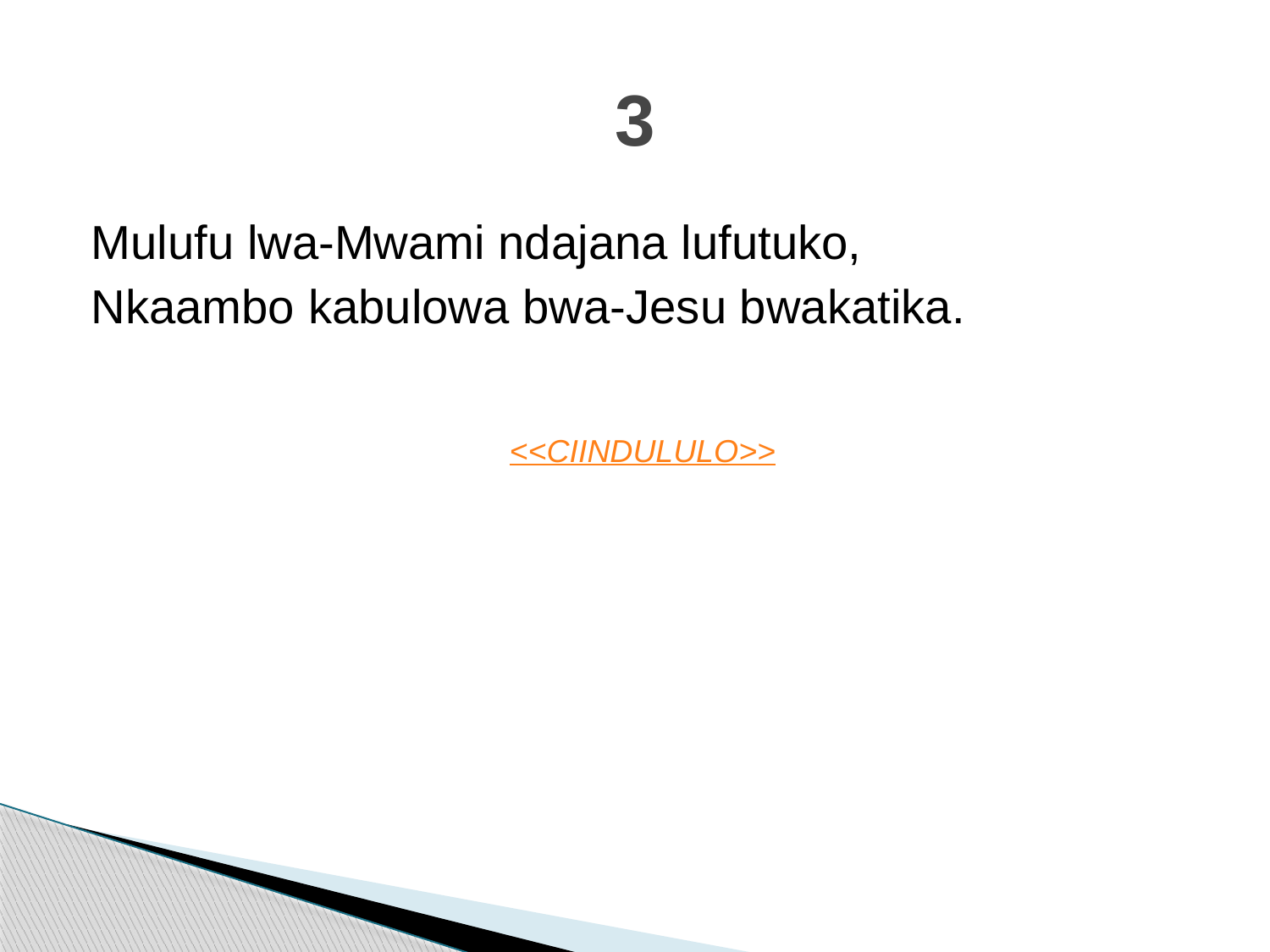

# 3
Mulufu lwa-Mwami ndajana lufutuko,
Nkaambo kabulowa bwa-Jesu bwakatika.

<<CIINDULULO>>